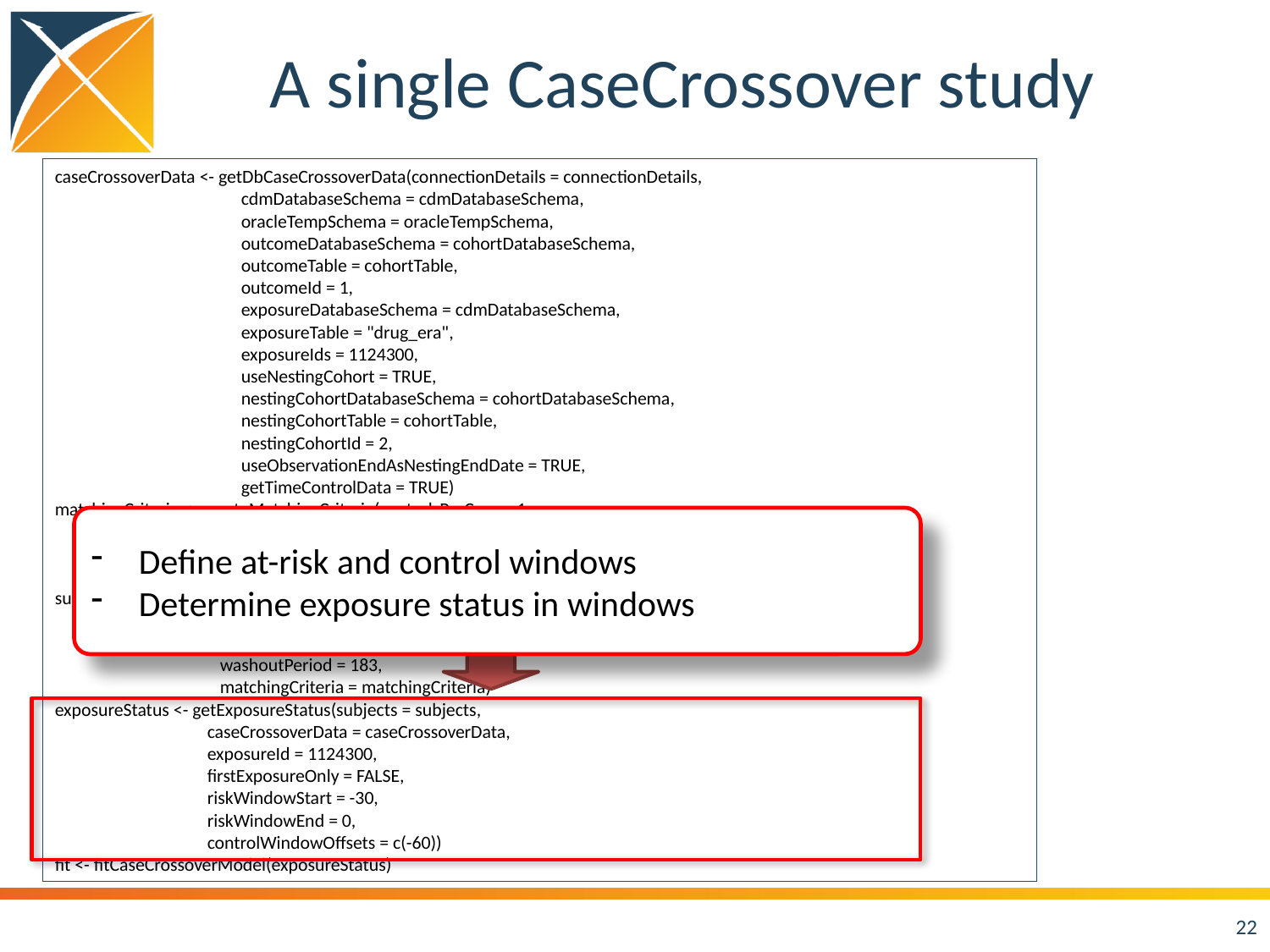

# A single CaseCrossover study
caseCrossoverData <- getDbCaseCrossoverData(connectionDetails = connectionDetails,
                                            cdmDatabaseSchema = cdmDatabaseSchema,
                                            oracleTempSchema = oracleTempSchema,
                                            outcomeDatabaseSchema = cohortDatabaseSchema,
                                            outcomeTable = cohortTable,
                                            outcomeId = 1,
                                            exposureDatabaseSchema = cdmDatabaseSchema,
                                            exposureTable = "drug_era",
                                            exposureIds = 1124300,
                                            useNestingCohort = TRUE,
                                            nestingCohortDatabaseSchema = cohortDatabaseSchema,
                                            nestingCohortTable = cohortTable,
                                            nestingCohortId = 2,
                                            useObservationEndAsNestingEndDate = TRUE,
                                            getTimeControlData = TRUE)
matchingCriteria <- createMatchingCriteria(controlsPerCase = 1,
                                           matchOnAge = TRUE,
                                           ageCaliper = 2,
                                           matchOnGender = TRUE)
subjectsCtc <- selectSubjectsToInclude(caseCrossoverData = caseCrossoverData,
                                       outcomeId = 1,
                                       firstOutcomeOnly = TRUE,
                                       washoutPeriod = 183,
                                       matchingCriteria = matchingCriteria)
exposureStatus <- getExposureStatus(subjects = subjects,
                                    caseCrossoverData = caseCrossoverData,
                                    exposureId = 1124300,
                                    firstExposureOnly = FALSE,
                                    riskWindowStart = -30,
                                    riskWindowEnd = 0,
                                    controlWindowOffsets = c(-60))
fit <- fitCaseCrossoverModel(exposureStatus)
Define at-risk and control windows
Determine exposure status in windows

22